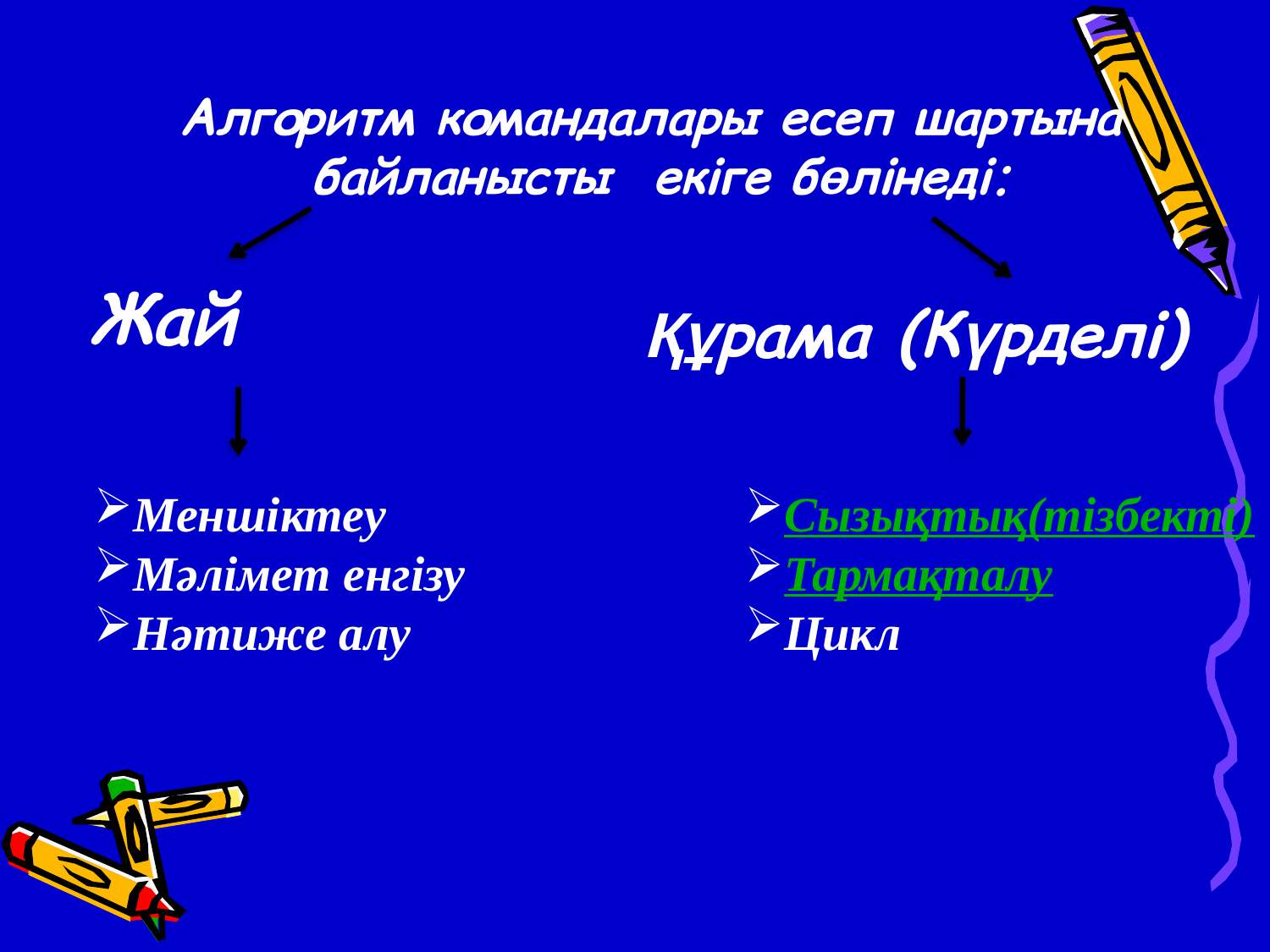

Алгоритм командалары есеп шартына
байланысты  екіге бөлінеді:

Жай
Құрама (Күрделі)
Меншіктеу
Мәлімет енгізу
Нәтиже алу
Сызықтық(тізбекті)
Тармақталу
Цикл